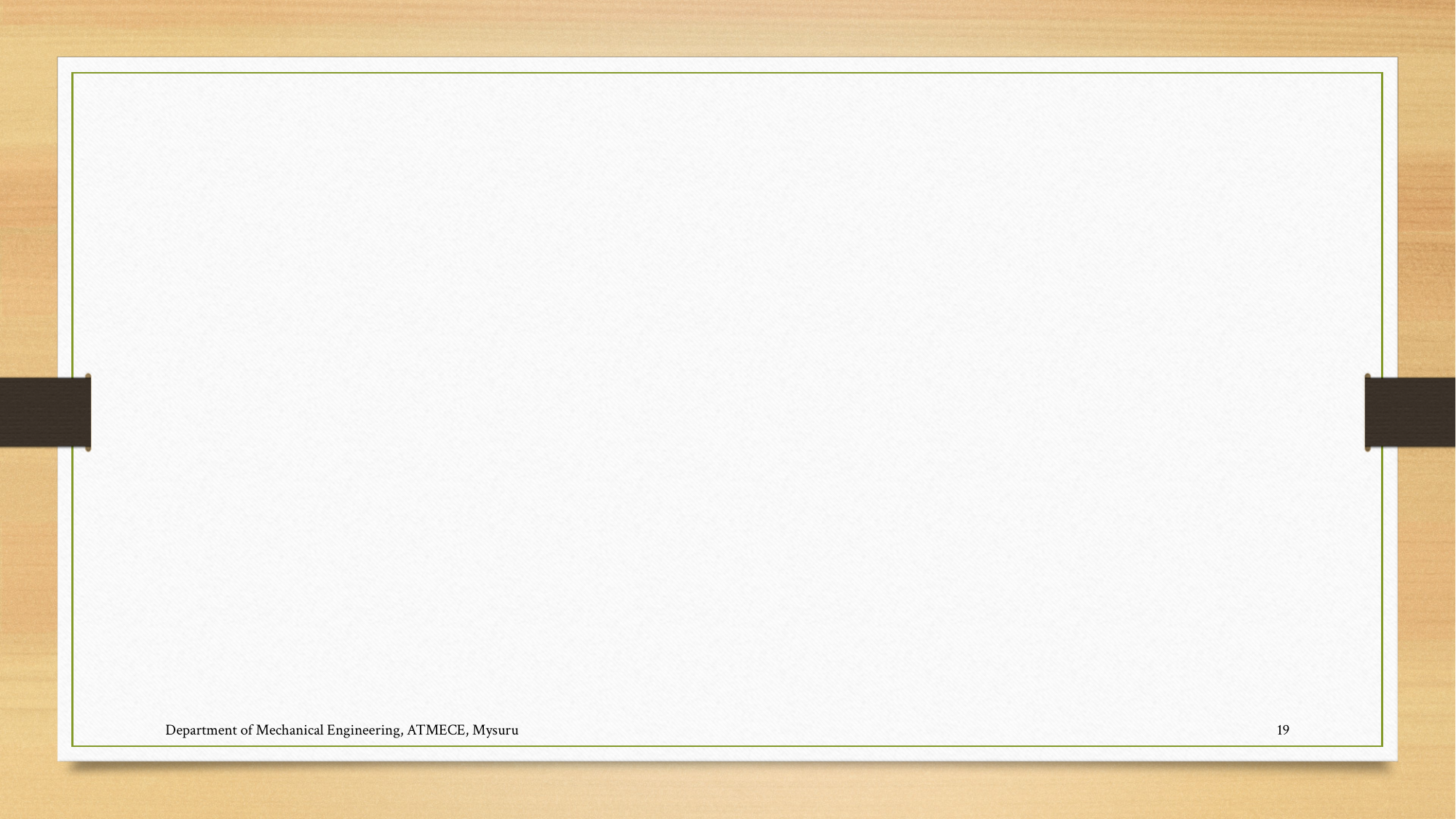

Department of Mechanical Engineering, ATMECE, Mysuru
19